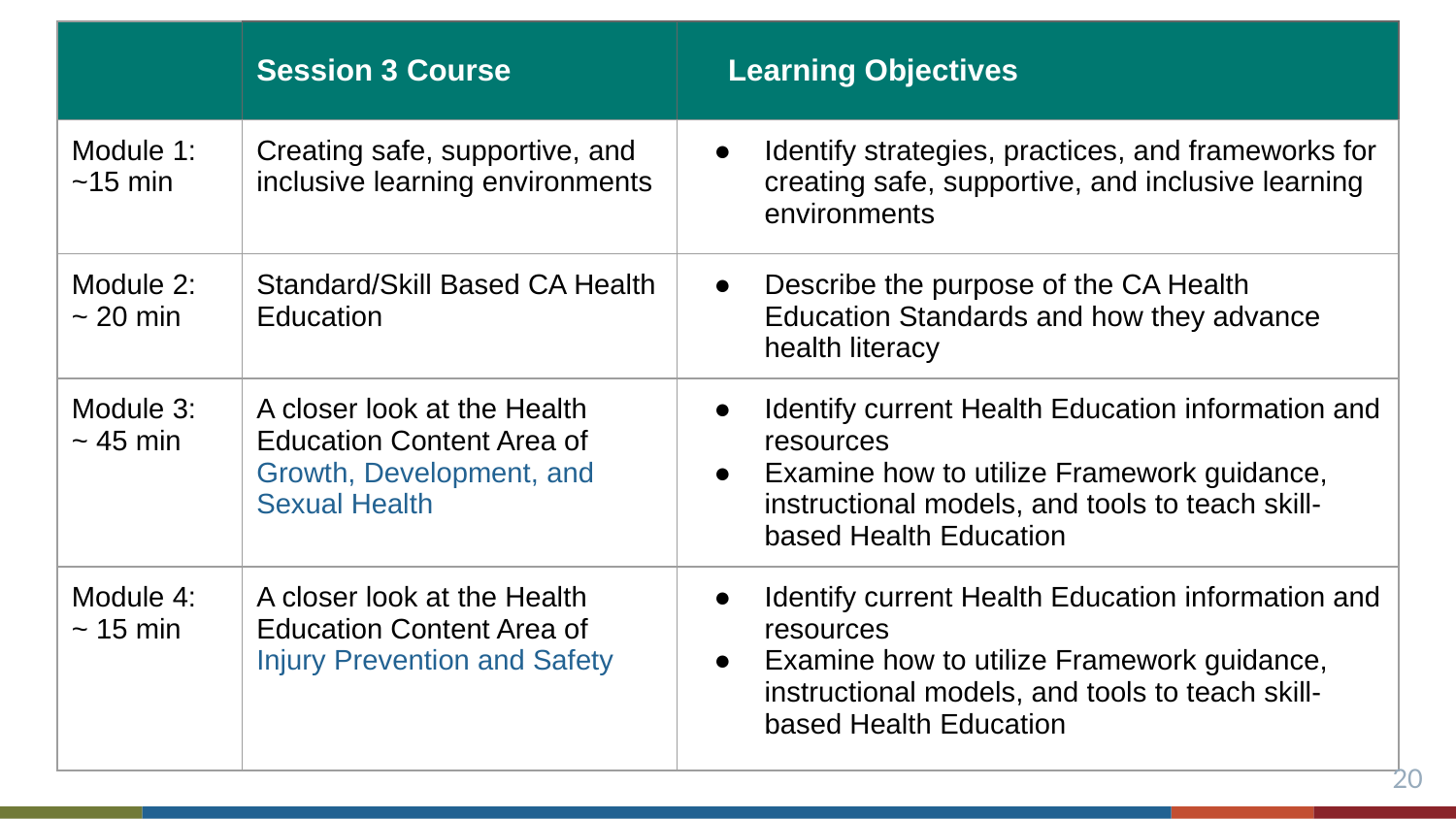

|  | Session 3 Course | Learning Objectives |
| --- | --- | --- |
| Module 1: ~15 min | Creating safe, supportive, and inclusive learning environments | Identify strategies, practices, and frameworks for creating safe, supportive, and inclusive learning environments |
| Module 2: ~ 20 min | Standard/Skill Based CA Health Education | Describe the purpose of the CA Health Education Standards and how they advance health literacy |
| Module 3: ~ 45 min | A closer look at the Health Education Content Area of Growth, Development, and Sexual Health | Identify current Health Education information and resources Examine how to utilize Framework guidance, instructional models, and tools to teach skill-based Health Education |
| Module 4: ~ 15 min | A closer look at the Health Education Content Area of Injury Prevention and Safety | Identify current Health Education information and resources Examine how to utilize Framework guidance, instructional models, and tools to teach skill-based Health Education |
20